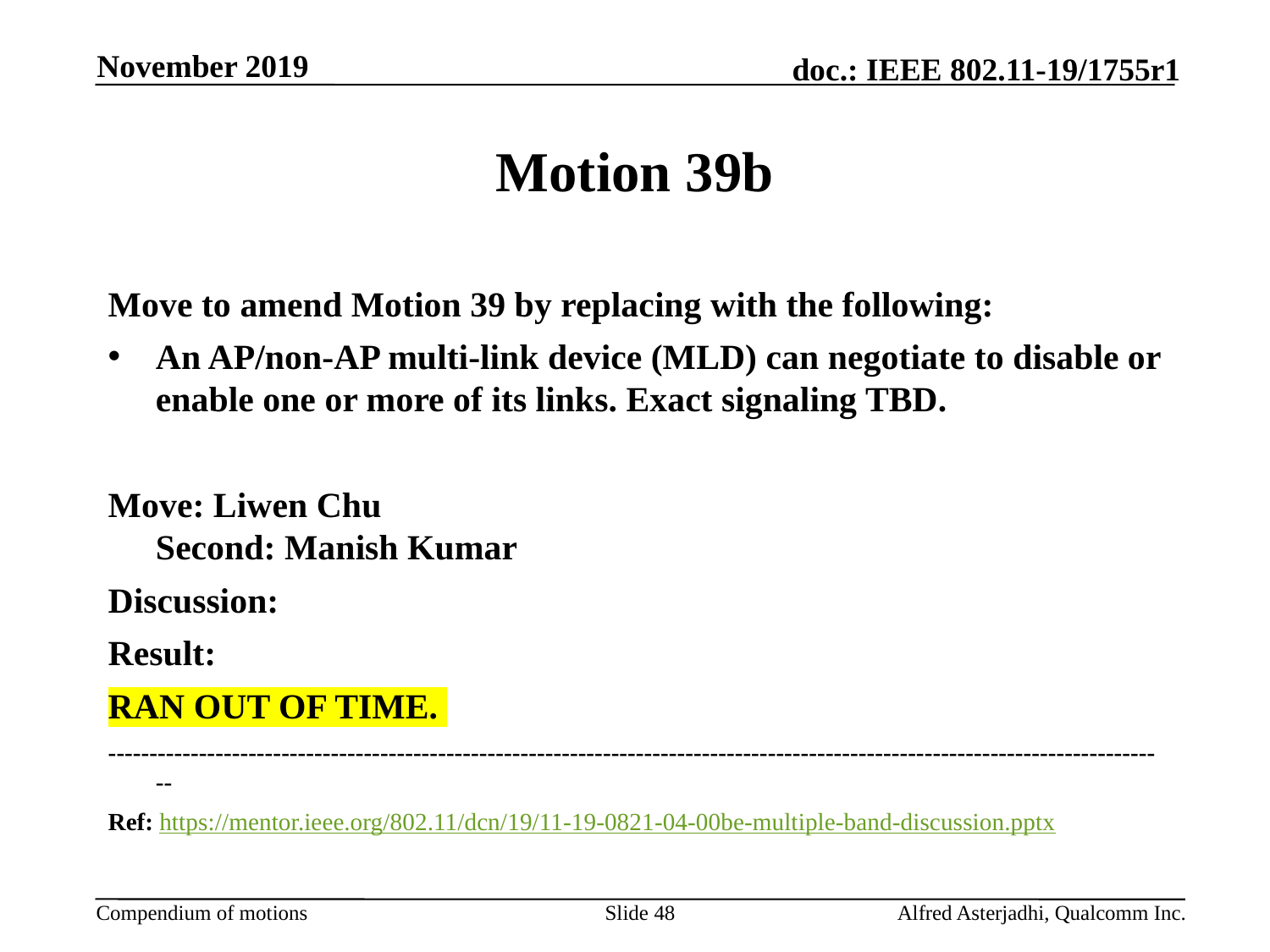

November 2019
# Motion 39b
Move to amend Motion 39 by replacing with the following:
An AP/non-AP multi-link device (MLD) can negotiate to disable or enable one or more of its links. Exact signaling TBD.

Move: Liwen Chu						Second: Manish Kumar
Discussion:
Result:
RAN OUT OF TIME.
---------------------------------------------------------------------------------------------------------------------------------
Ref: https://mentor.ieee.org/802.11/dcn/19/11-19-0821-04-00be-multiple-band-discussion.pptx

Slide 48
Alfred Asterjadhi, Qualcomm Inc.